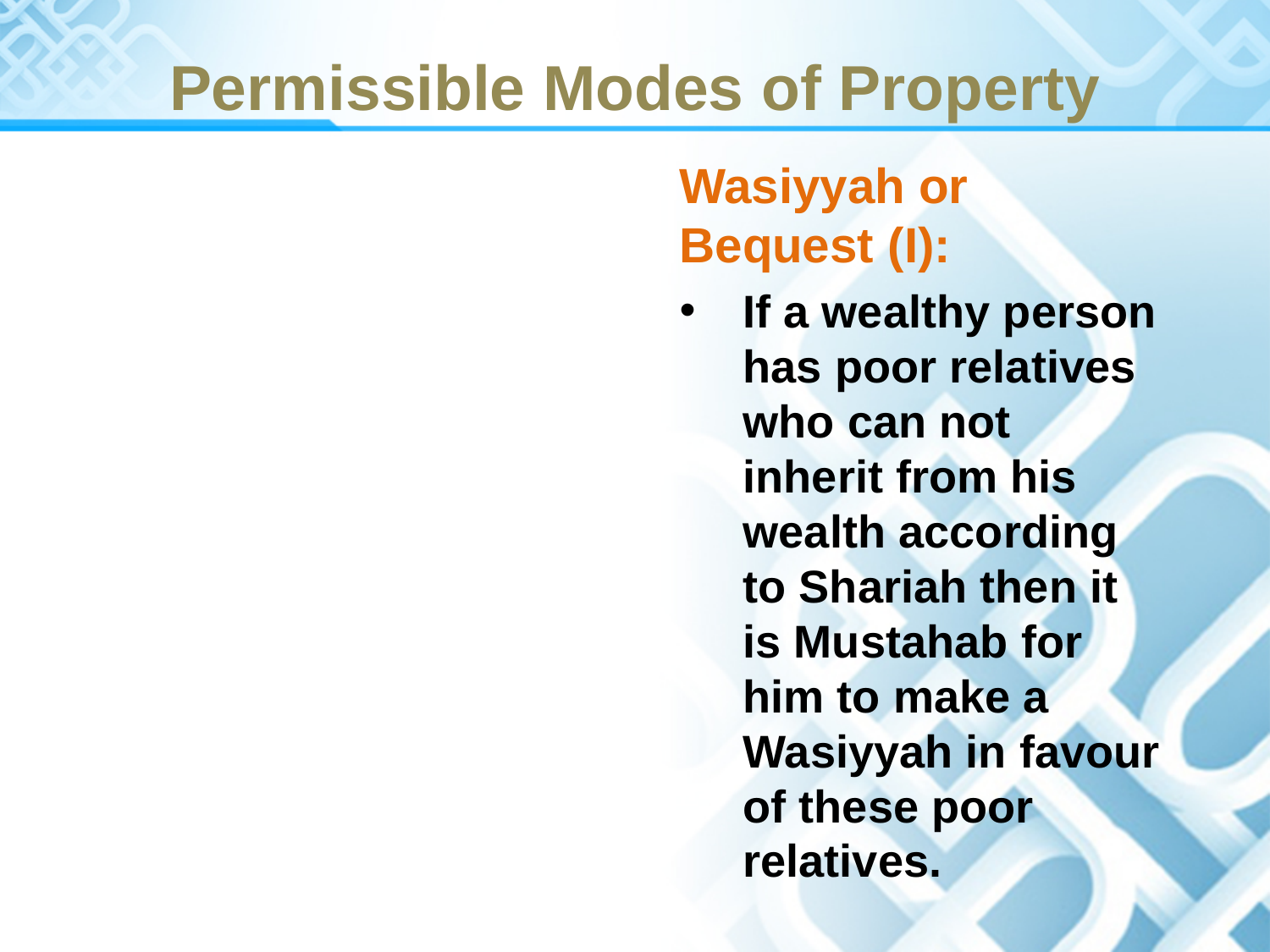

Permissible Modes of Property
Wasiyyah or Bequest (I):
If a wealthy person has poor relatives who can not inherit from his wealth according to Shariah then it is Mustahab for him to make a Wasiyyah in favour of these poor relatives.